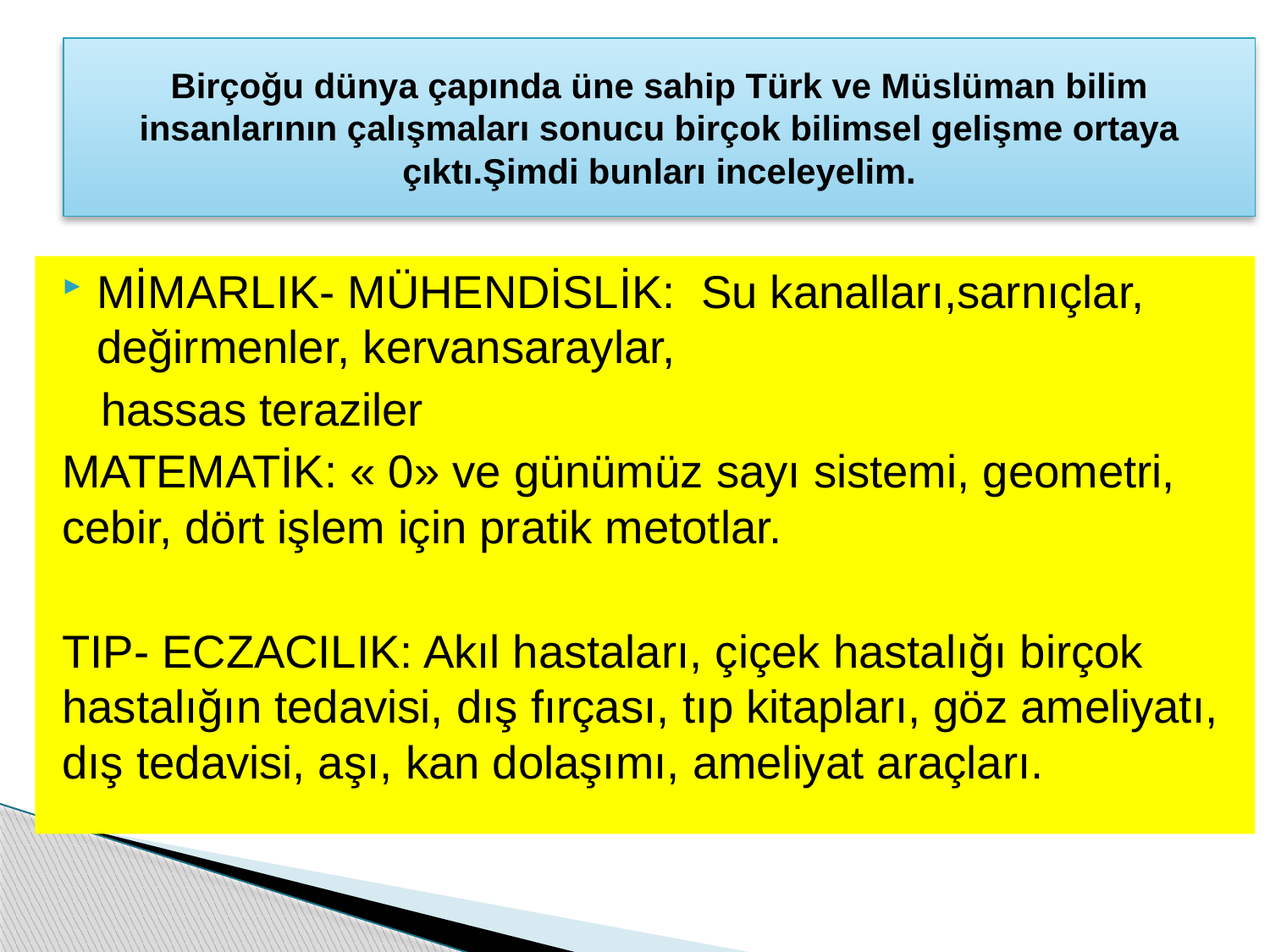

# Birçoğu dünya çapında üne sahip Türk ve Müslüman bilim insanlarının çalışmaları sonucu birçok bilimsel gelişme ortaya çıktı.Şimdi bunları inceleyelim.
MİMARLIK- MÜHENDİSLİK:  Su kanalları,sarnıçlar, değirmenler, kervansaraylar,
   hassas teraziler
MATEMATİK: « 0» ve günümüz sayı sistemi, geometri,  cebir, dört işlem için pratik metotlar.

TIP- ECZACILIK: Akıl hastaları, çiçek hastalığı birçok hastalığın tedavisi, dış fırçası, tıp kitapları, göz ameliyatı, dış tedavisi, aşı, kan dolaşımı, ameliyat araçları.